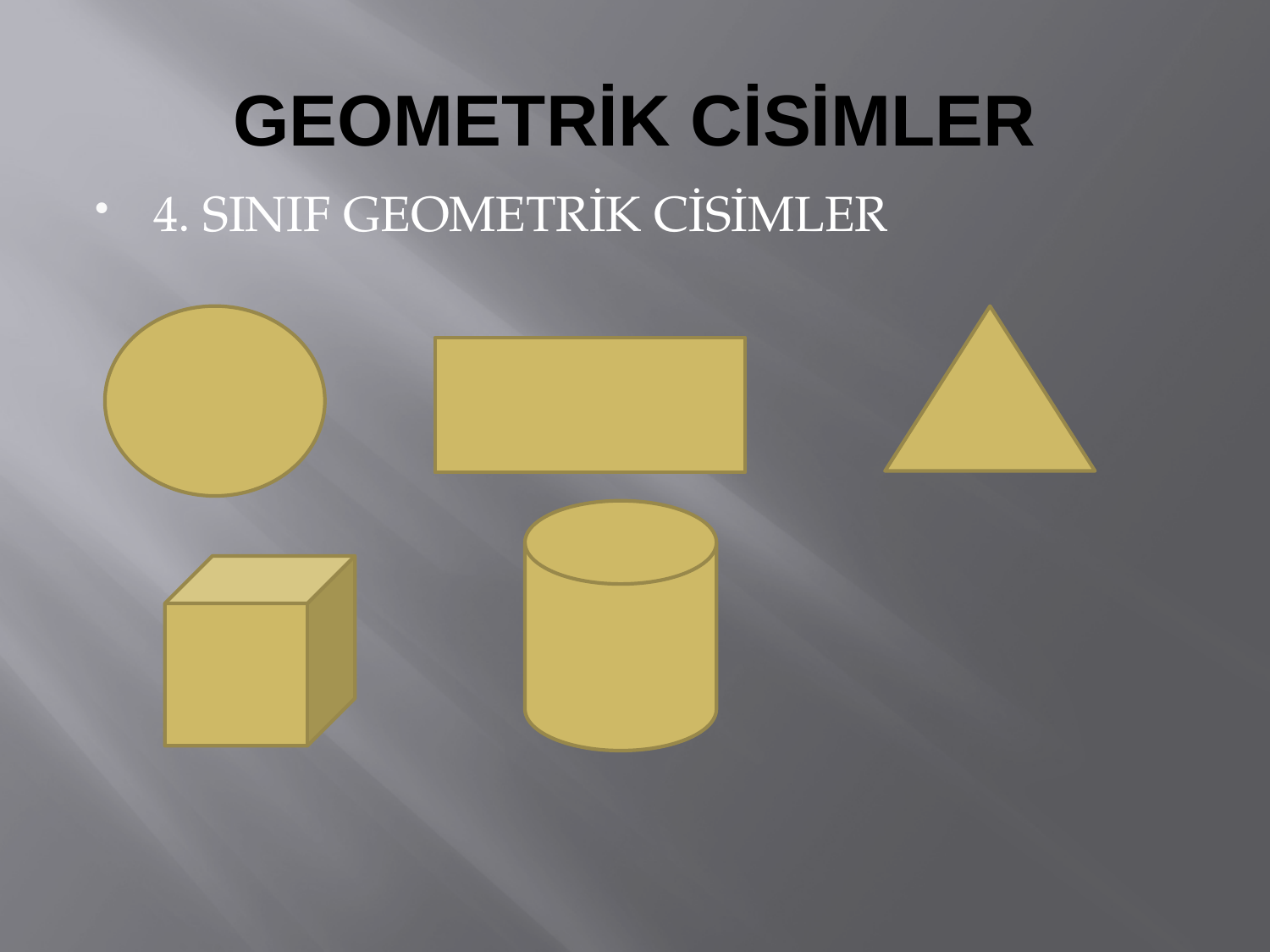

# GEOMETRİK CİSİMLER
4. SINIF GEOMETRİK CİSİMLER